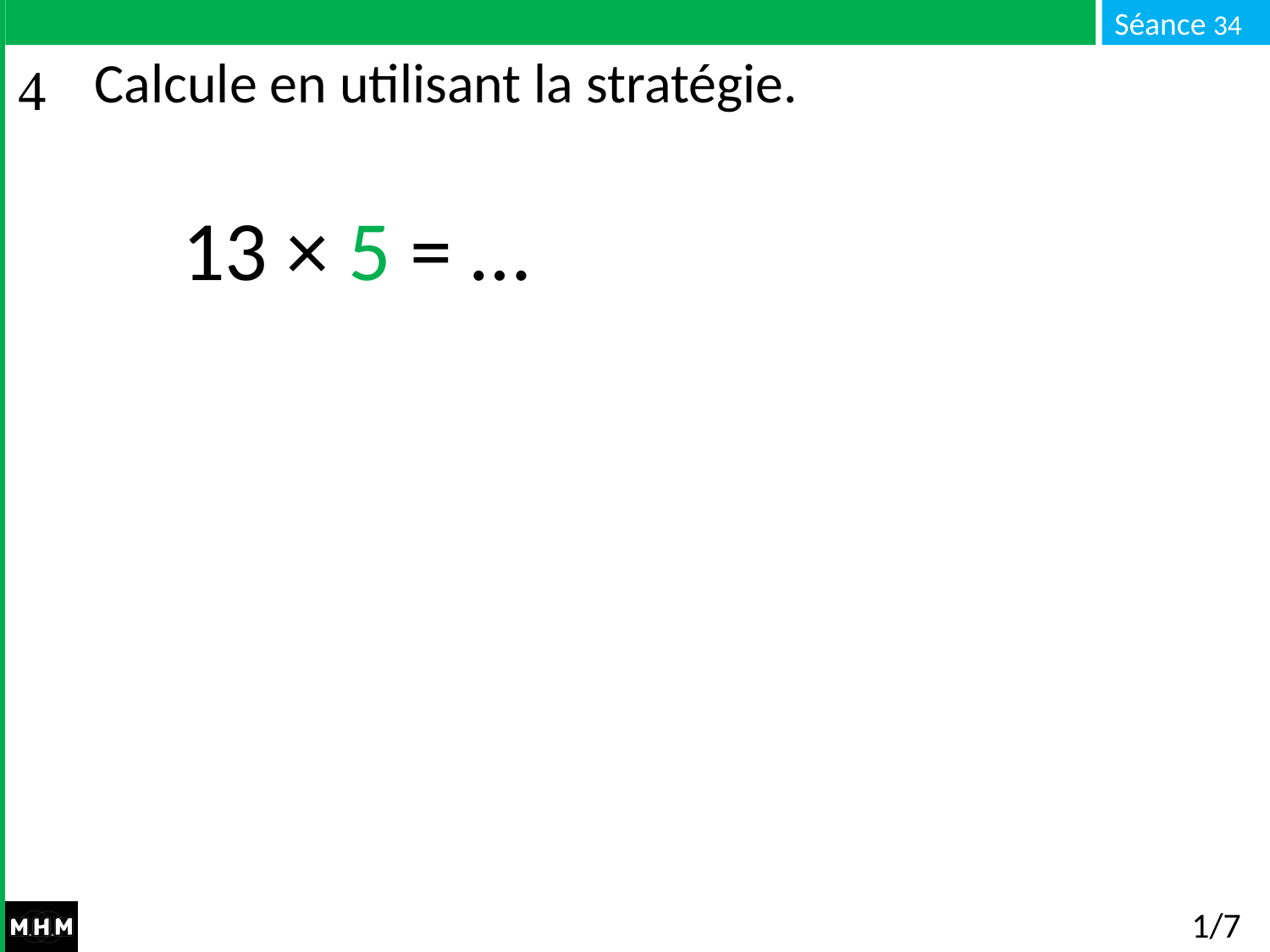

# Calcule en utilisant la stratégie.
13 × 5 = …
1/7